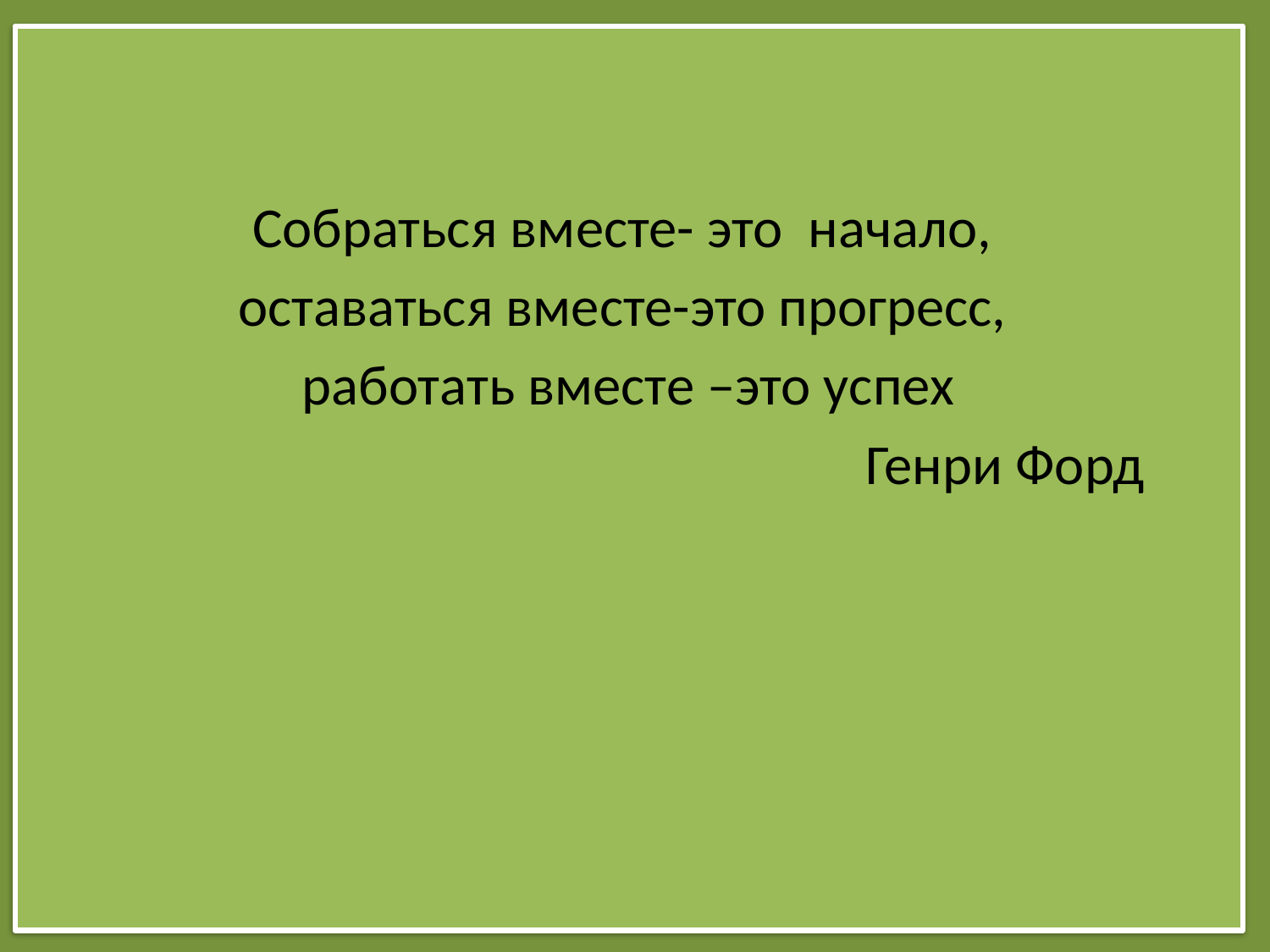

#

Собраться вместе- это  начало,
оставаться вместе-это прогресс,
работать вместе –это успех
                                                                  Генри Форд